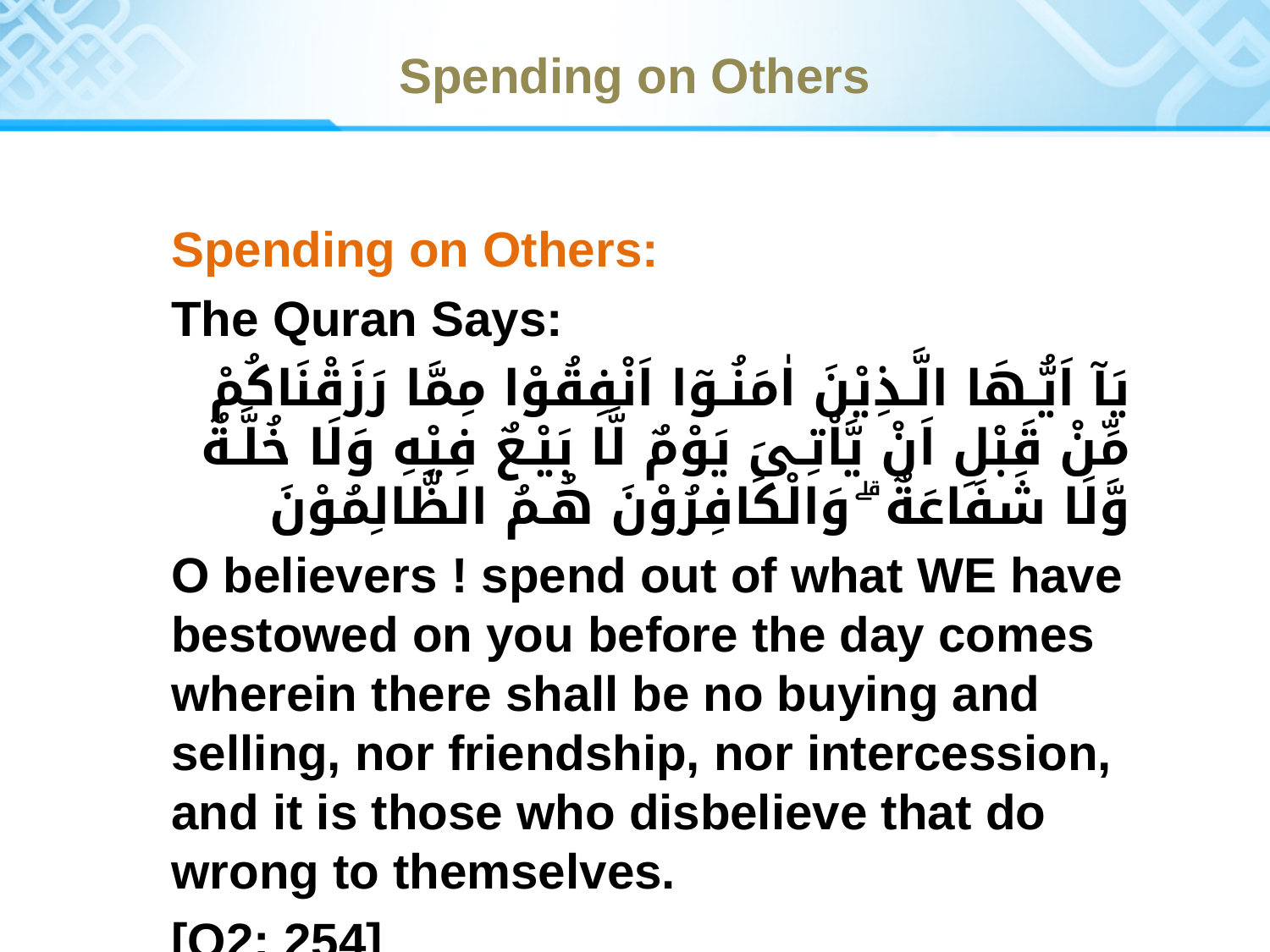

Spending on Others

Spending on Others:
The Quran Says:
يَآ اَيُّـهَا الَّـذِيْنَ اٰمَنُـوٓا اَنْفِقُوْا مِمَّا رَزَقْنَاكُمْ مِّنْ قَبْلِ اَنْ يَّاْتِـىَ يَوْمٌ لَّا بَيْـعٌ فِيْهِ وَلَا خُلَّـةٌ وَّلَا شَفَاعَةٌ ۗ وَالْكَافِرُوْنَ هُـمُ الظَّالِمُوْنَ
O believers ! spend out of what WE have bestowed on you before the day comes wherein there shall be no buying and selling, nor friendship, nor intercession, and it is those who disbelieve that do wrong to themselves.
[Q2: 254]